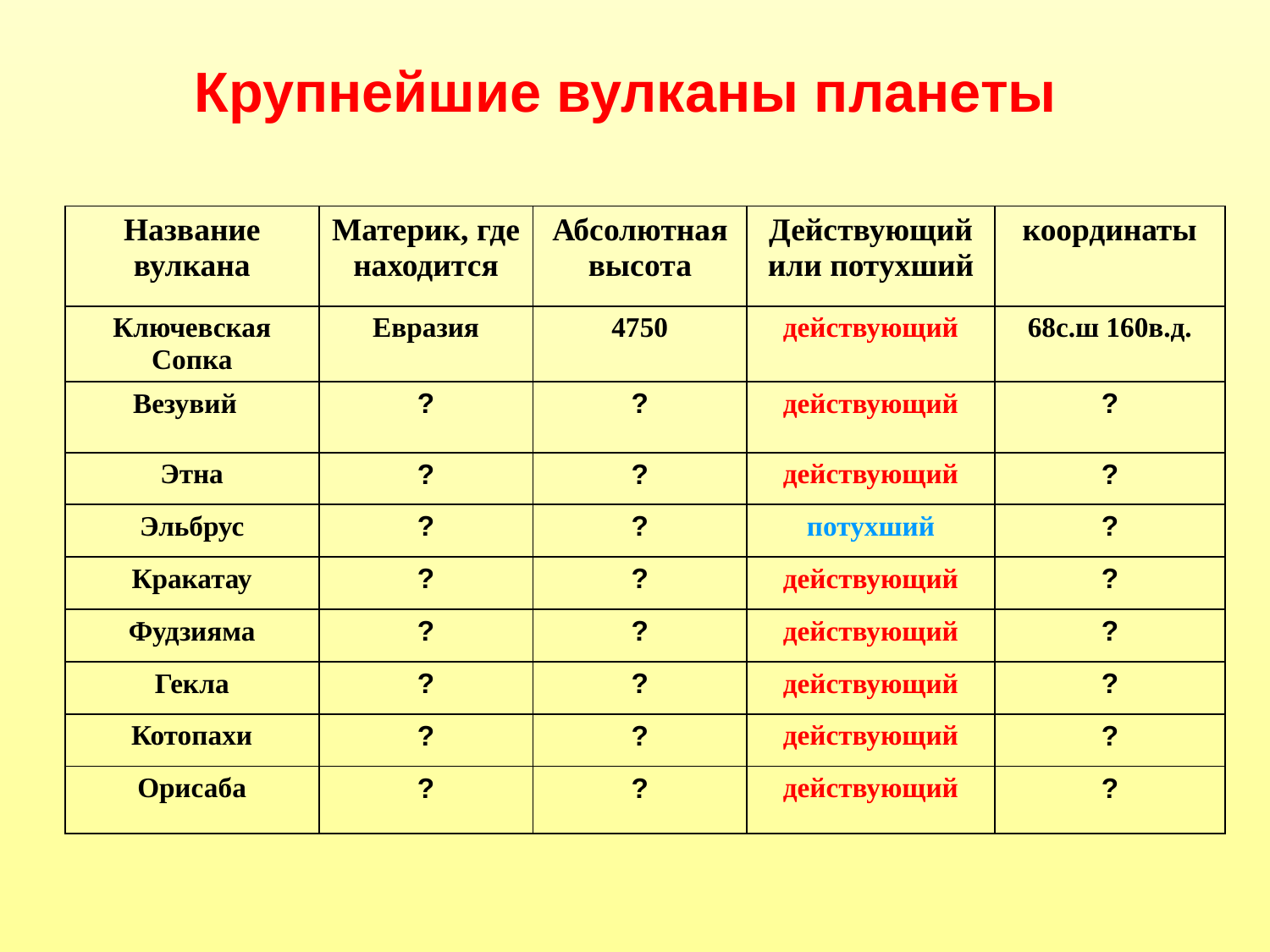

# Крупнейшие вулканы планеты

| Название вулкана | Материк, где находится | Абсолютная высота | Действующий или потухший | координаты |
| --- | --- | --- | --- | --- |
| Ключевская Сопка | Евразия | 4750 | действующий | 68с.ш 160в.д. |
| Везувий | ? | ? | действующий | ? |
| Этна | ? | ? | действующий | ? |
| Эльбрус | ? | ? | потухший | ? |
| Кракатау | ? | ? | действующий | ? |
| Фудзияма | ? | ? | действующий | ? |
| Гекла | ? | ? | действующий | ? |
| Котопахи | ? | ? | действующий | ? |
| Орисаба | ? | ? | действующий | ? |